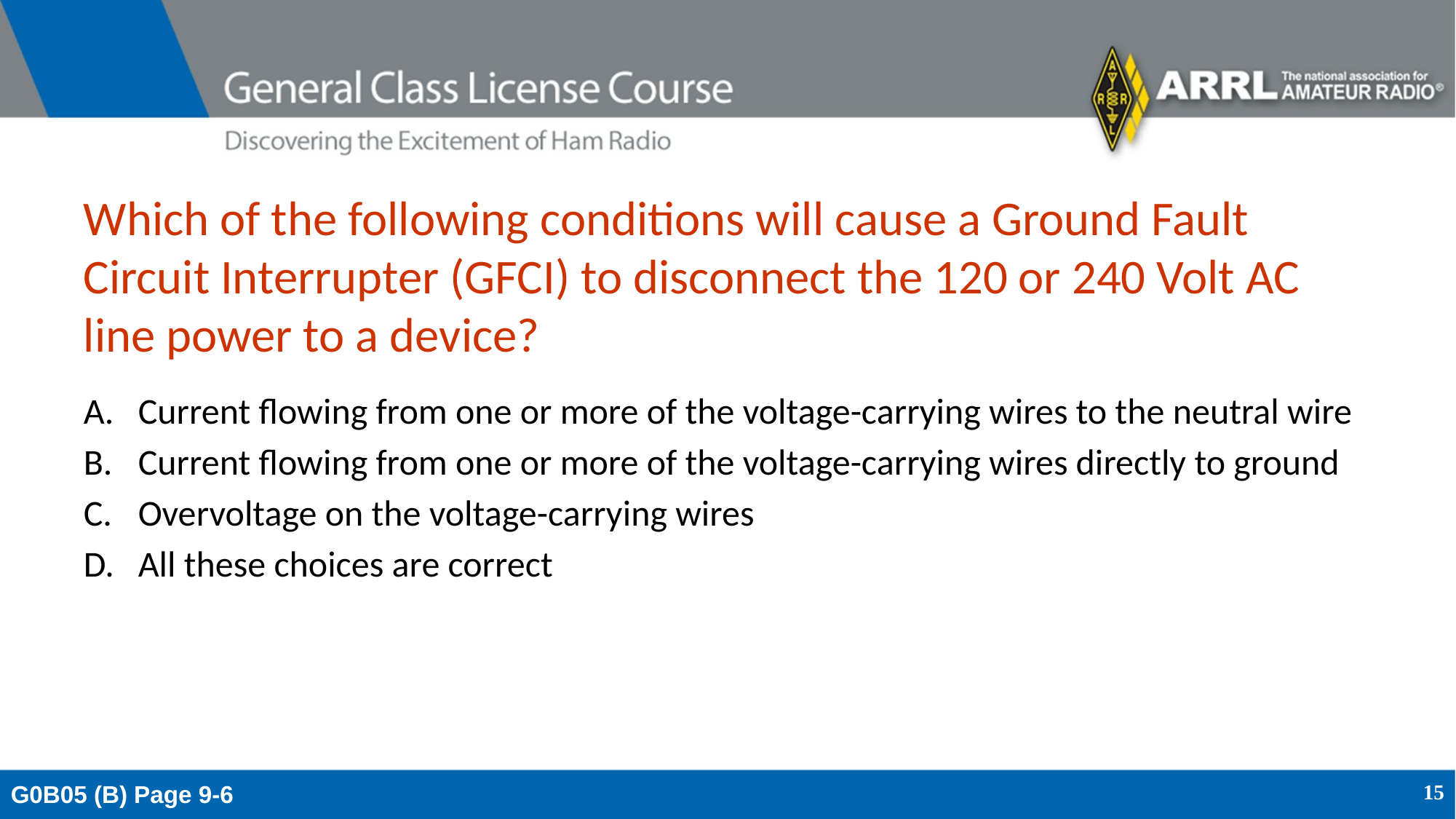

# Which of the following conditions will cause a Ground Fault Circuit Interrupter (GFCI) to disconnect the 120 or 240 Volt AC line power to a device?
Current flowing from one or more of the voltage-carrying wires to the neutral wire
Current flowing from one or more of the voltage-carrying wires directly to ground
Overvoltage on the voltage-carrying wires
All these choices are correct
G0B05 (B) Page 9-6
15